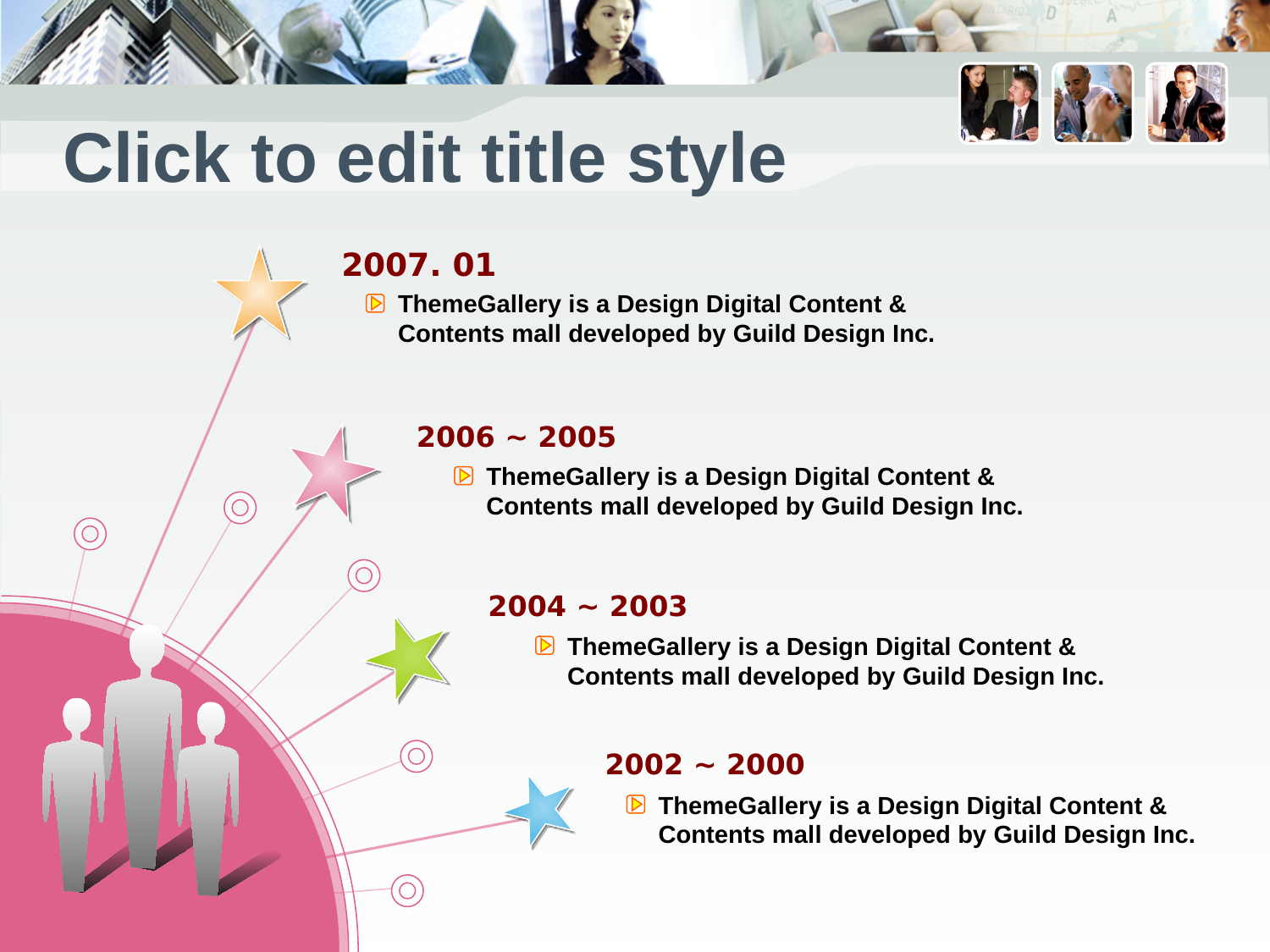

# Click to edit title style
2007. 01

ThemeGallery is a Design Digital Content & Contents mall developed by Guild Design Inc.

2006 ~ 2005

ThemeGallery is a Design Digital Content & Contents mall developed by Guild Design Inc.

2004 ~ 2003

ThemeGallery is a Design Digital Content & Contents mall developed by Guild Design Inc.

2002 ~ 2000

ThemeGallery is a Design Digital Content & Contents mall developed by Guild Design Inc.